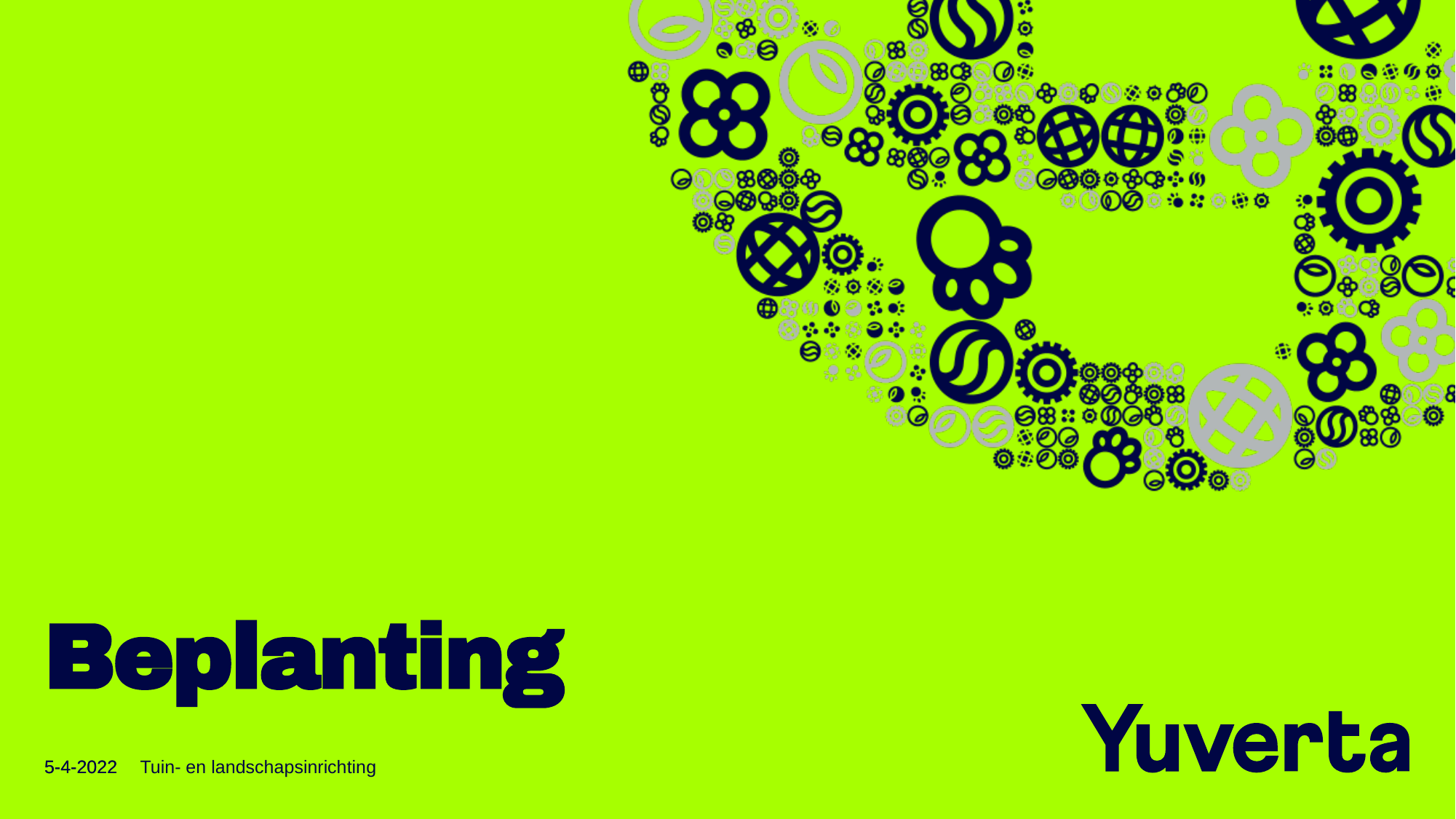

# Beplanting
5-4-2022
5-4-2022
Tuin- en landschapsinrichting
13